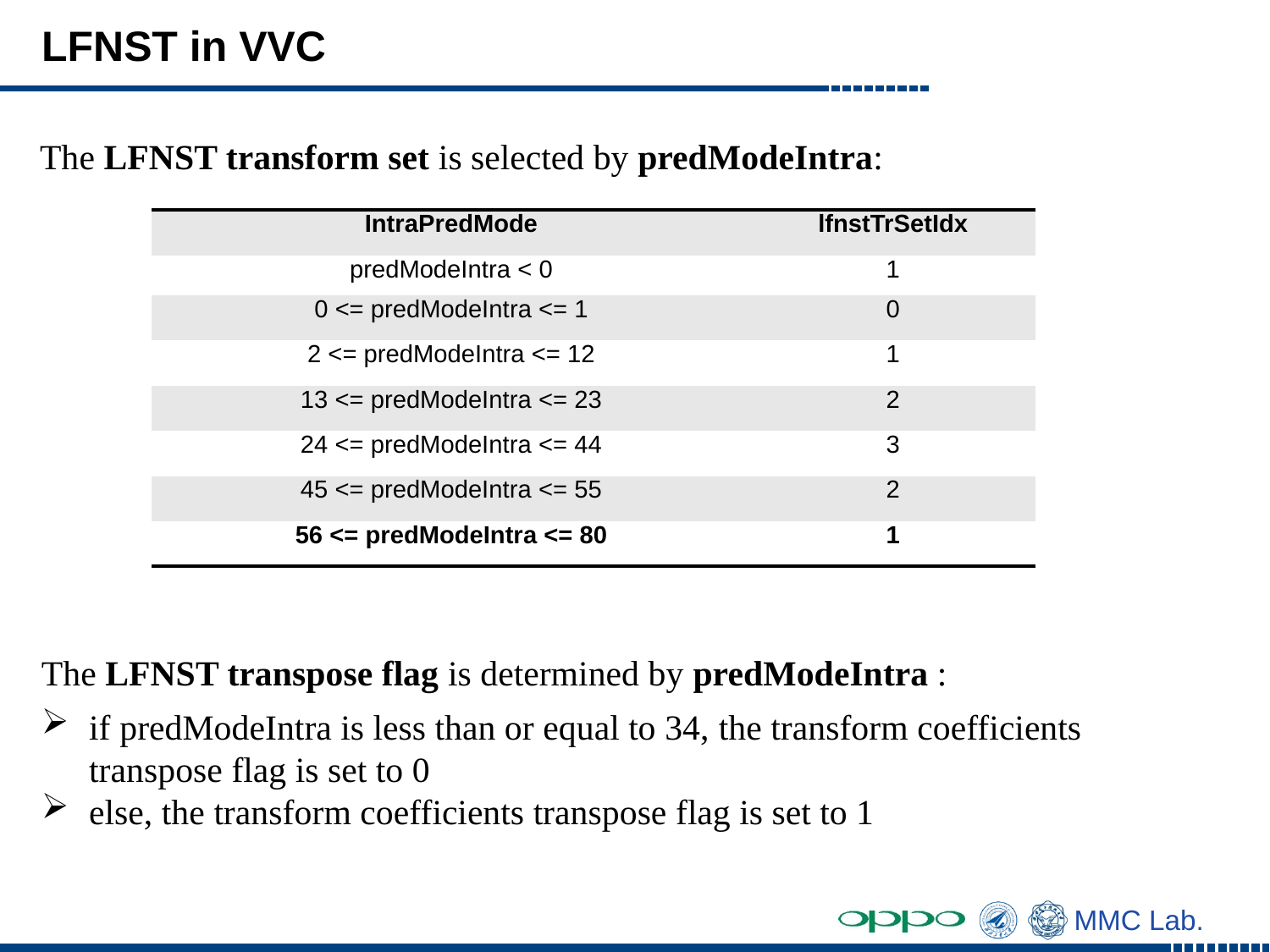

# LFNST in VVC
The LFNST transform set is selected by predModeIntra:
| IntraPredMode | lfnstTrSetIdx |
| --- | --- |
| predModeIntra < 0 | 1 |
| 0 <= predModeIntra <= 1 | 0 |
| 2 <= predModeIntra <= 12 | 1 |
| 13 <= predModeIntra <= 23 | 2 |
| 24 <= predModeIntra <= 44 | 3 |
| 45 <= predModeIntra <= 55 | 2 |
| 56 <= predModeIntra <= 80 | 1 |
The LFNST transpose flag is determined by predModeIntra :
if predModeIntra is less than or equal to 34, the transform coefficients transpose flag is set to 0
else, the transform coefficients transpose flag is set to 1